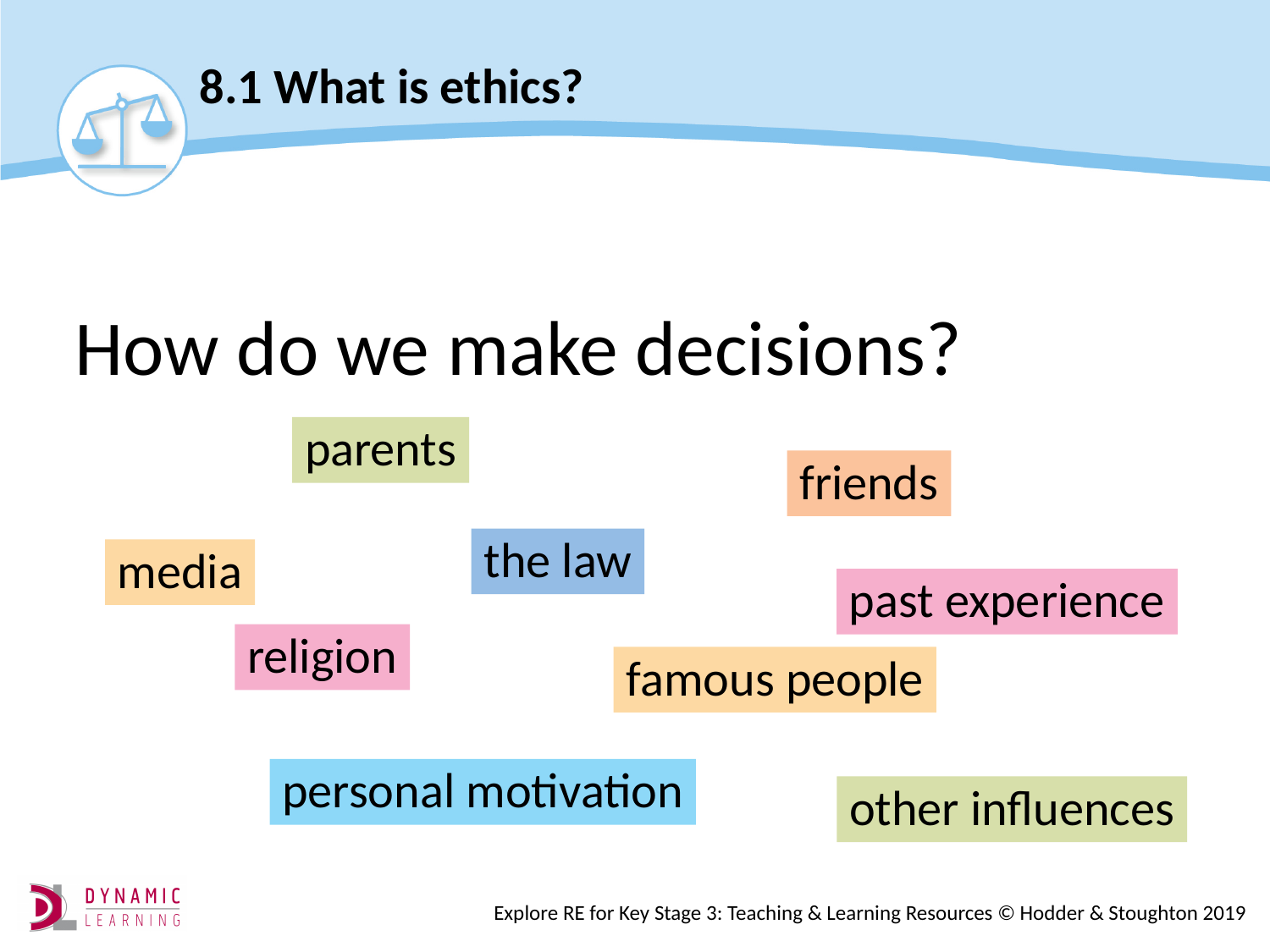

# How do we make decisions?
parents
friends
the law
media
past experience
religion
famous people
personal motivation
other influences